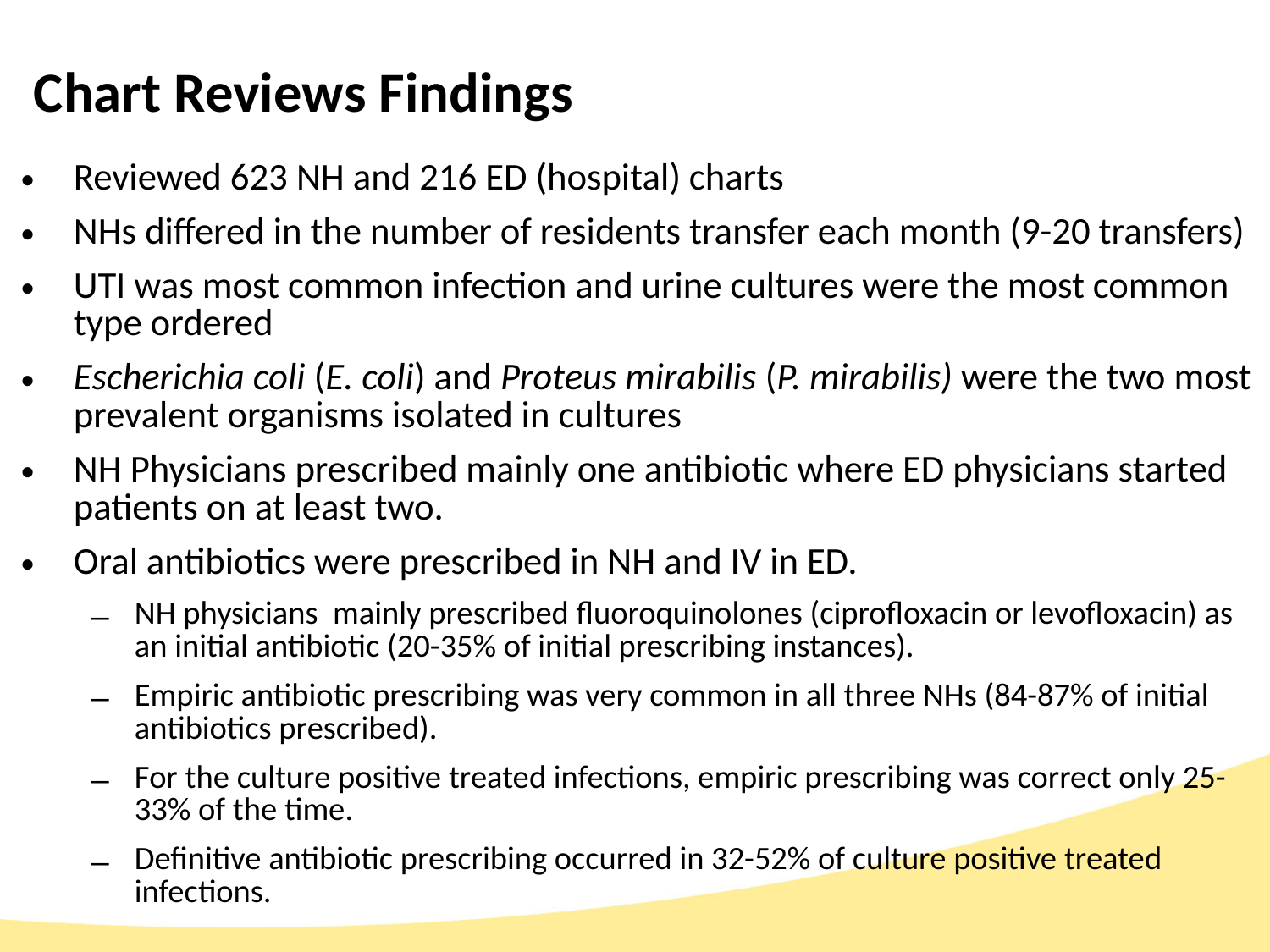

# Chart Reviews Findings
Reviewed 623 NH and 216 ED (hospital) charts
NHs differed in the number of residents transfer each month (9-20 transfers)
UTI was most common infection and urine cultures were the most common type ordered
Escherichia coli (E. coli) and Proteus mirabilis (P. mirabilis) were the two most prevalent organisms isolated in cultures
NH Physicians prescribed mainly one antibiotic where ED physicians started patients on at least two.
Oral antibiotics were prescribed in NH and IV in ED.
NH physicians  mainly prescribed fluoroquinolones (ciprofloxacin or levofloxacin) as an initial antibiotic (20-35% of initial prescribing instances).
Empiric antibiotic prescribing was very common in all three NHs (84-87% of initial antibiotics prescribed).
For the culture positive treated infections, empiric prescribing was correct only 25-33% of the time.
Definitive antibiotic prescribing occurred in 32-52% of culture positive treated infections.